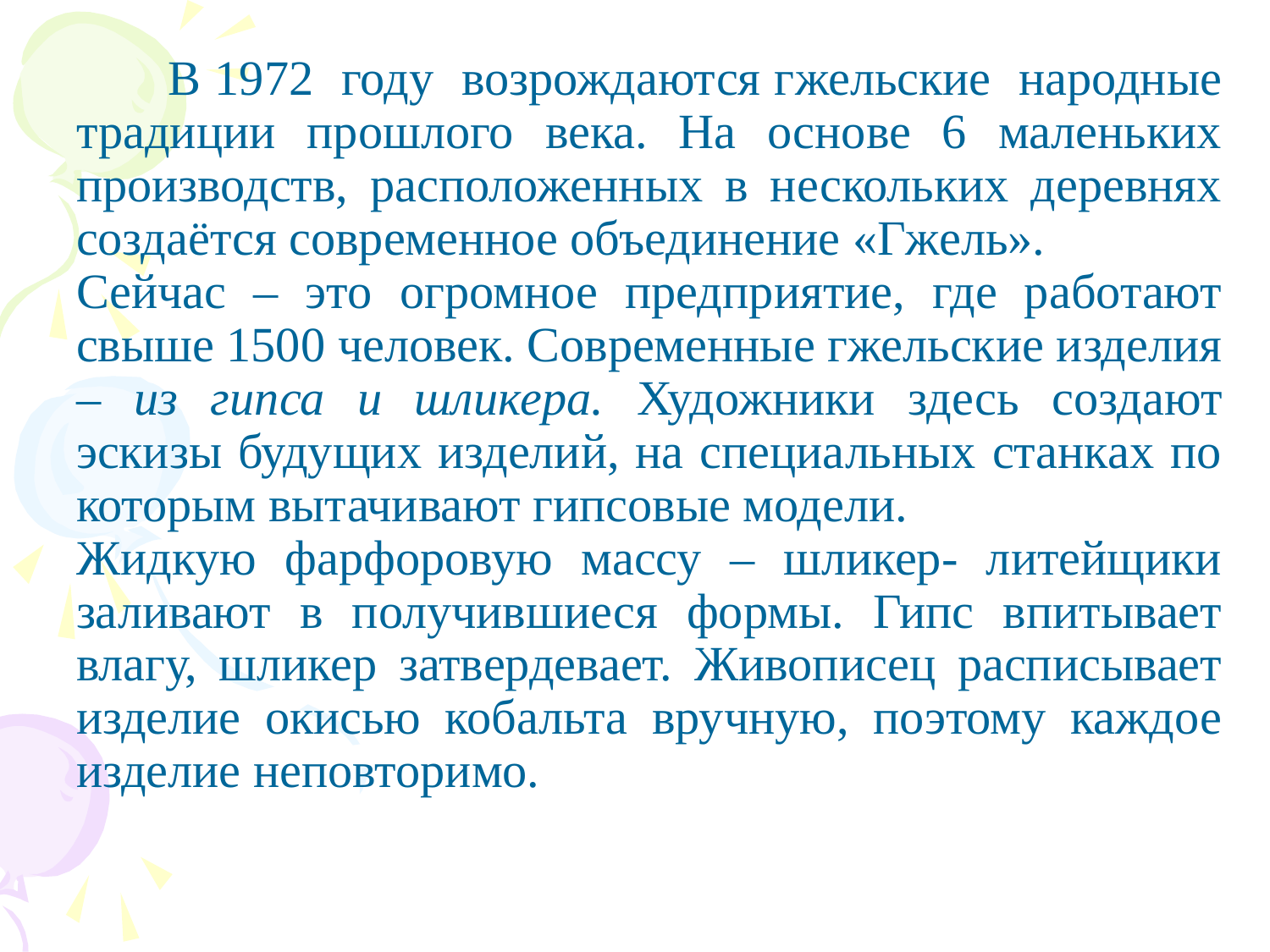

В 1972  году  возрождаются гжельские  народные традиции прошлого века. На основе 6 маленьких производств, расположенных в нескольких деревнях создаётся современное объединение «Гжель».
Сейчас – это огромное предприятие, где работают свыше 1500 человек. Современные гжельские изделия – из гипса и шликера. Художники здесь создают эскизы будущих изделий, на специальных станках по которым вытачивают гипсовые модели.
Жидкую фарфоровую массу – шликер- литейщики заливают в получившиеся формы. Гипс впитывает влагу, шликер затвердевает. Живописец расписывает изделие окисью кобальта вручную, поэтому каждое изделие неповторимо.